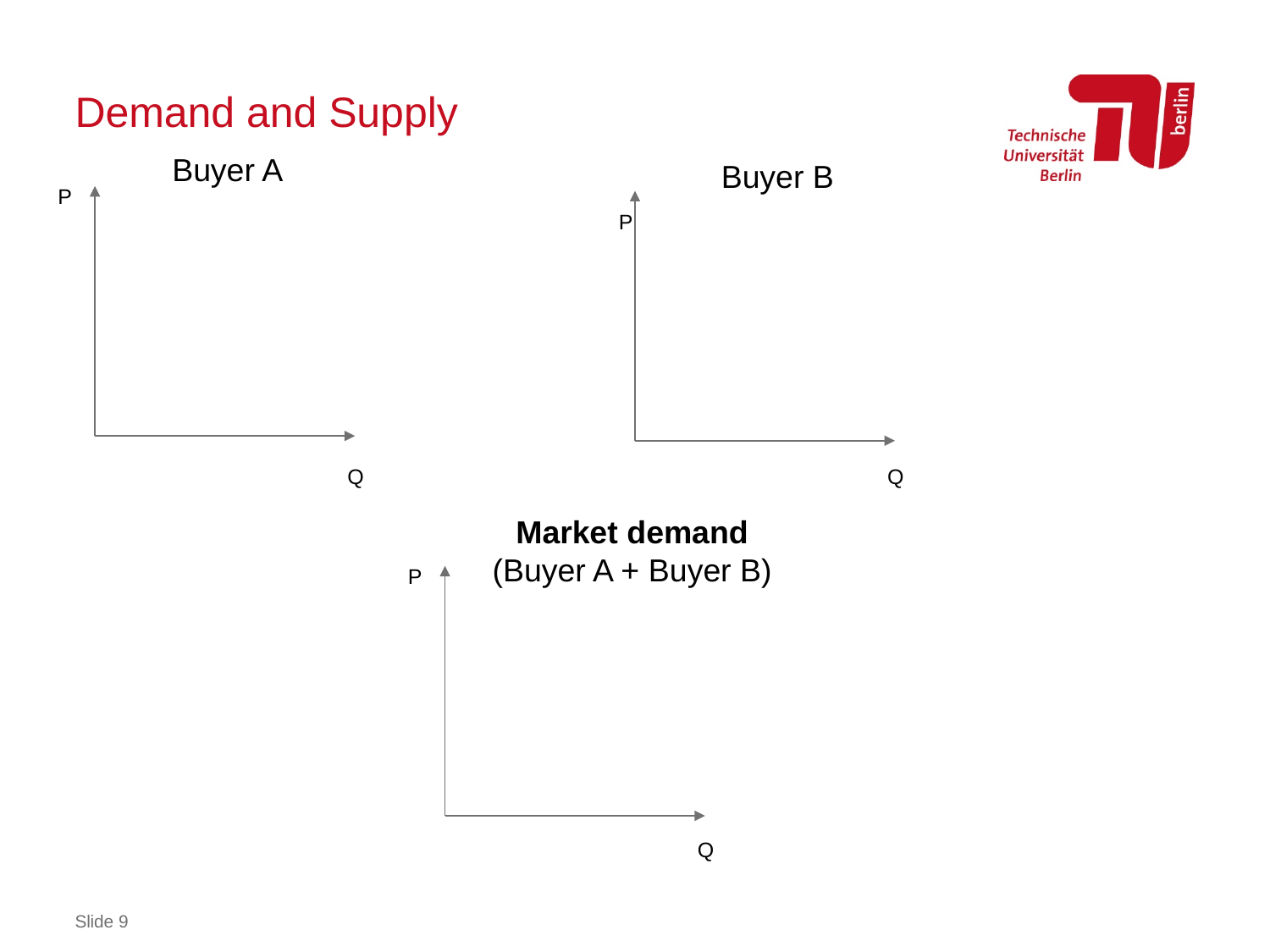

# Demand and Supply
Buyer A
Buyer B
P
P
Q
Q
Market demand
(Buyer A + Buyer B)
P
Q
Slide 9